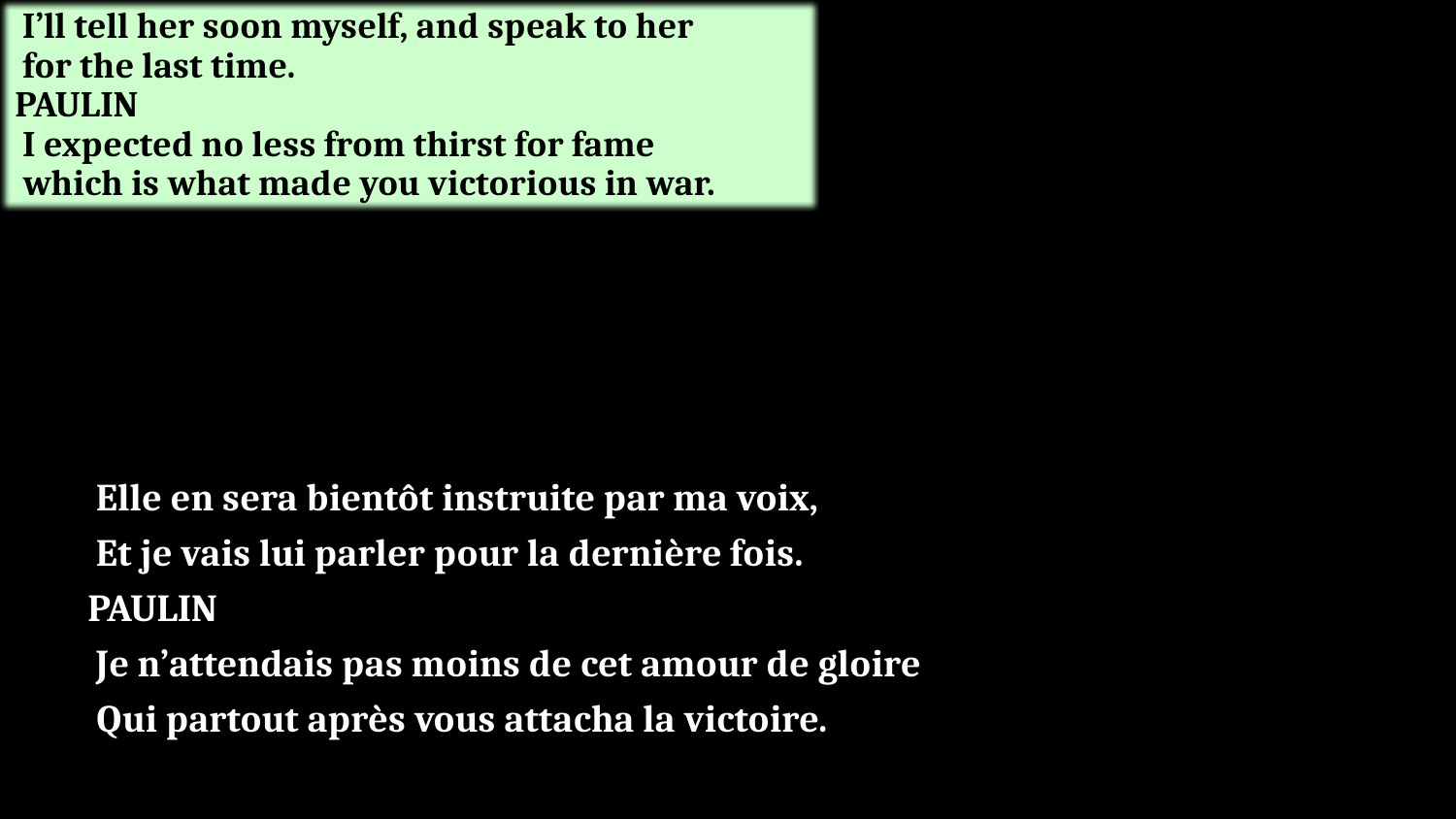

I’ll tell her soon myself, and speak to her
 for the last time.
PAULIN
 I expected no less from thirst for fame
 which is what made you victorious in war.
# Elle en sera bientôt instruite par ma voix, Et je vais lui parler pour la dernière fois. PAULIN Je n’attendais pas moins de cet amour de gloire Qui partout après vous attacha la victoire.